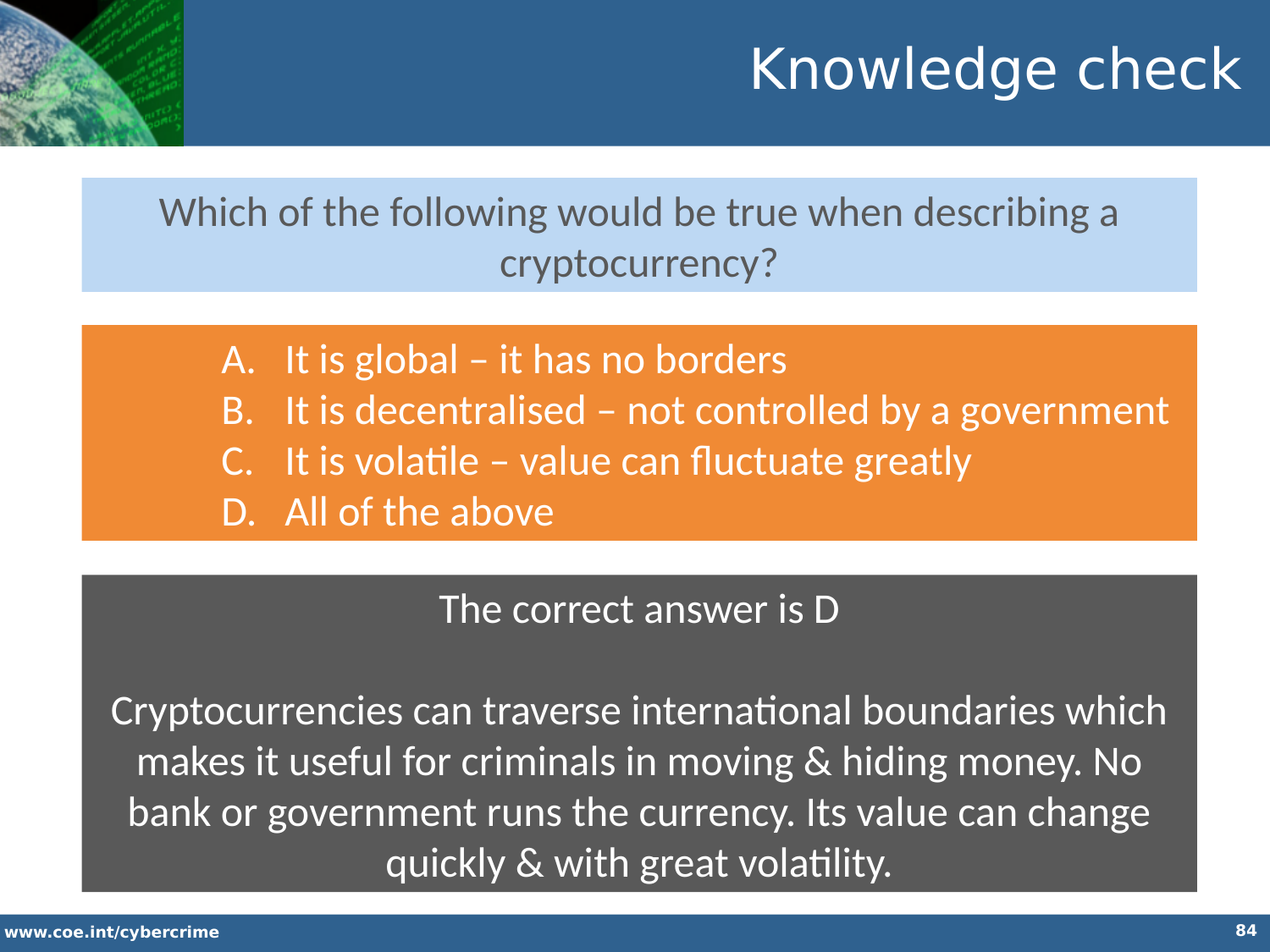

Knowledge check
Which of the following would be true when describing a cryptocurrency?
It is global – it has no borders
It is decentralised – not controlled by a government
It is volatile – value can fluctuate greatly
All of the above
The correct answer is D

Cryptocurrencies can traverse international boundaries which makes it useful for criminals in moving & hiding money. No bank or government runs the currency. Its value can change quickly & with great volatility.